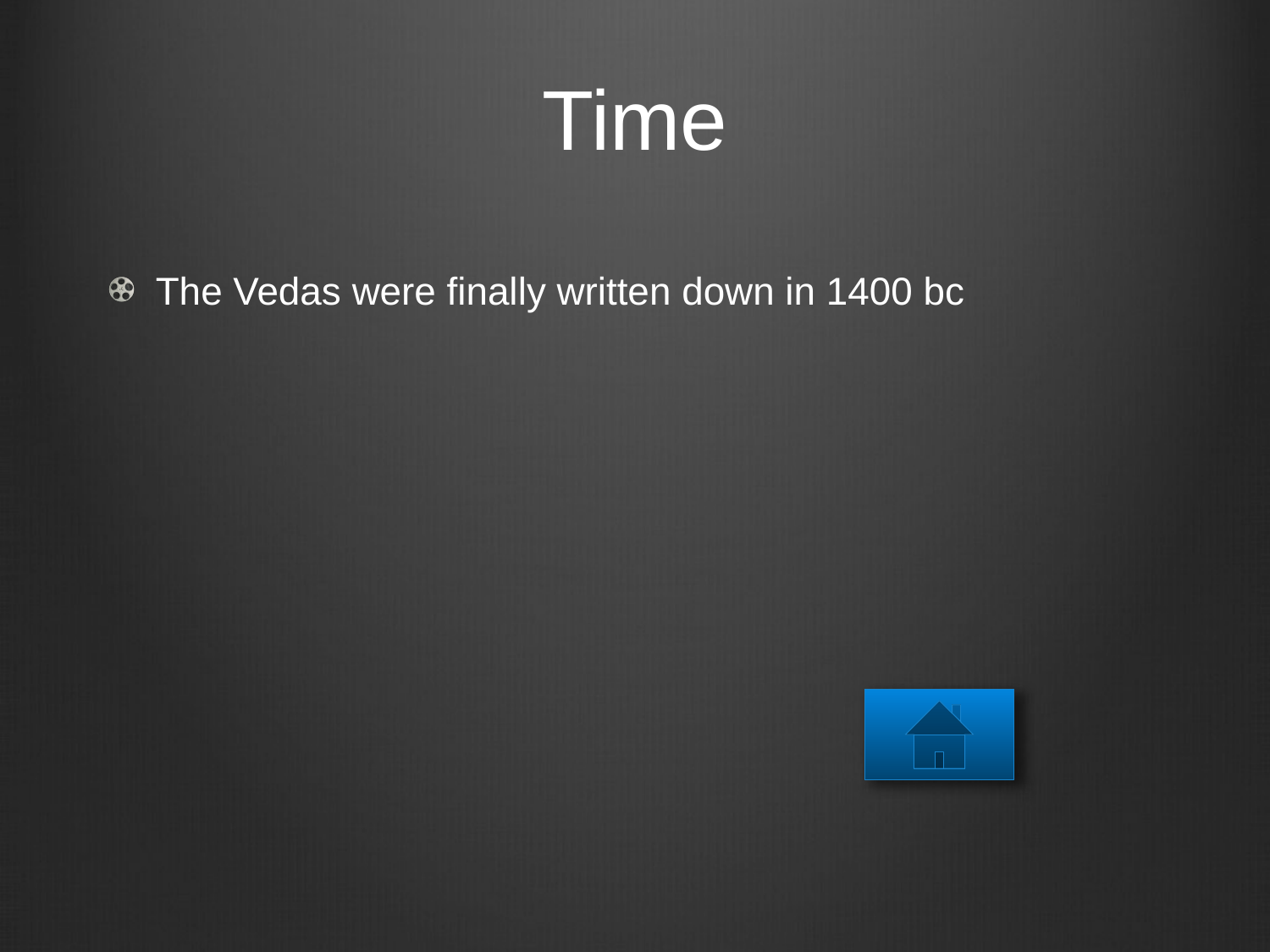

# Time
The Vedas were finally written down in 1400 bc